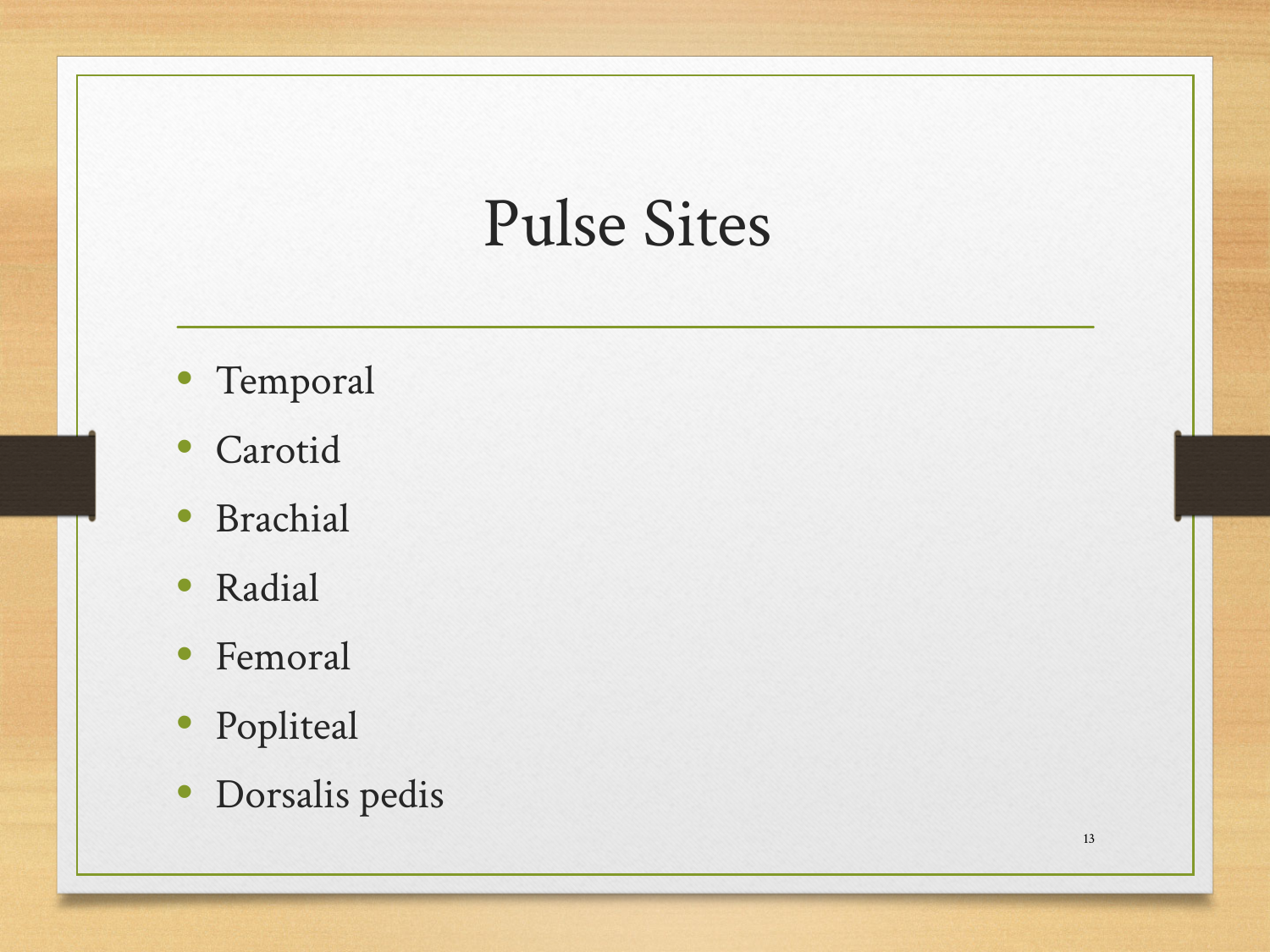

# Pulse Sites
Temporal
Carotid
Brachial
Radial
Femoral
Popliteal
Dorsalis pedis

 13